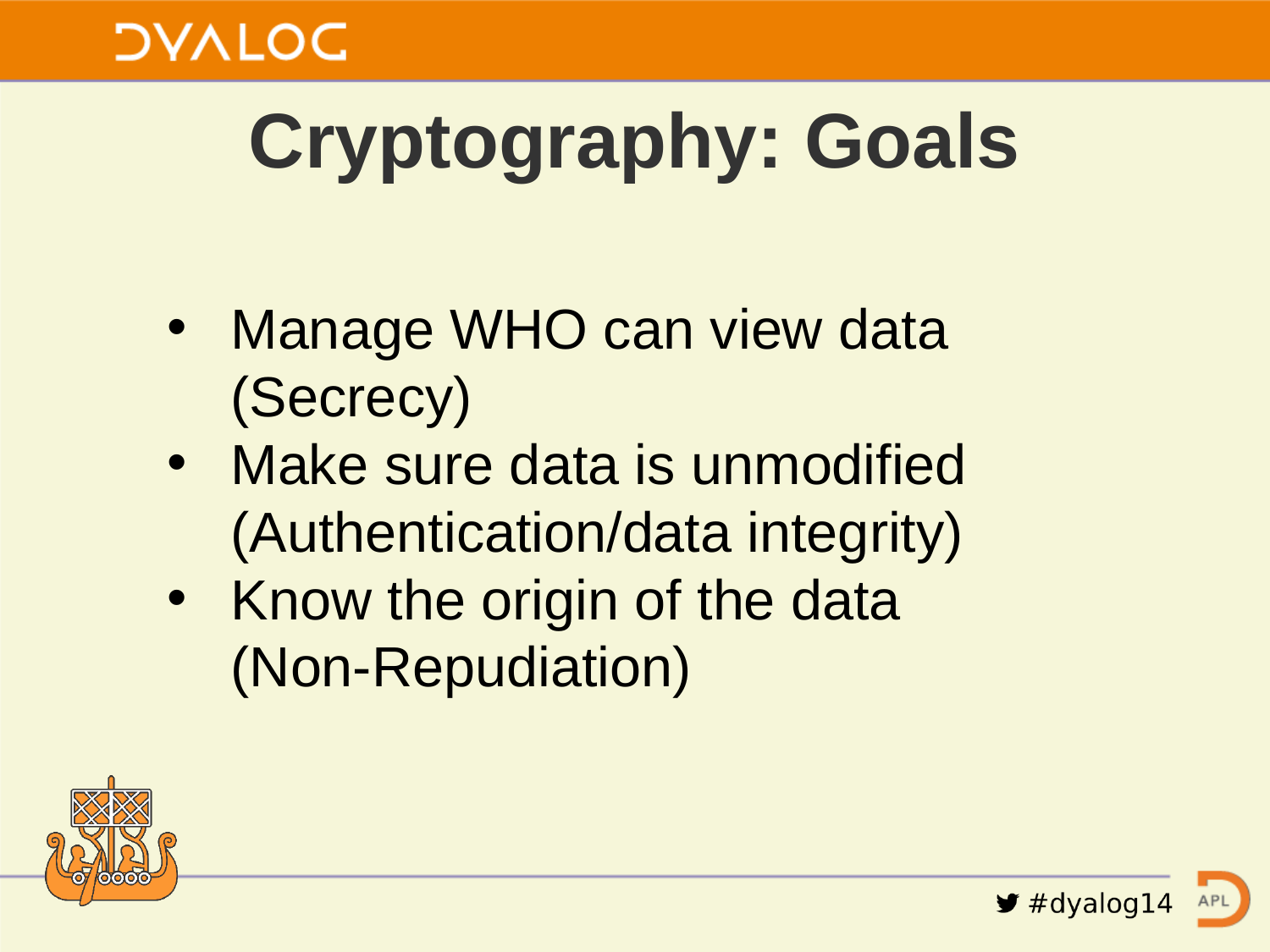

# Cryptography: Goals
Manage WHO can view data
(Secrecy)
Make sure data is unmodified (Authentication/data integrity)
Know the origin of the data
(Non-Repudiation)